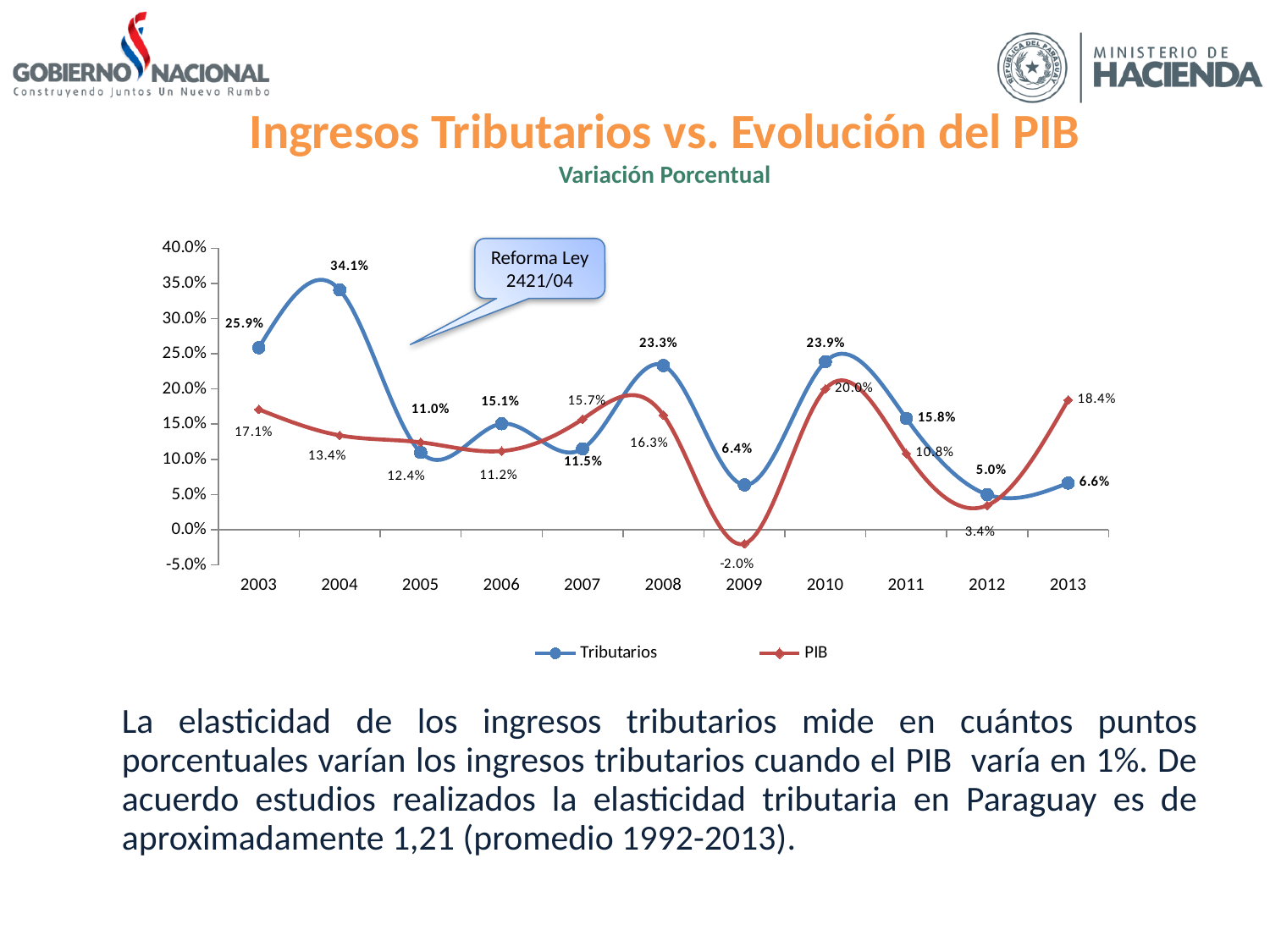

Ingresos Tributarios vs. Evolución del PIB
Variación Porcentual

### Chart

| Category | Tributarios | PIB |
|---|---|---|
| 2003 | 0.2587088009730887 | 0.171 |
| 2004 | 0.3407686713564906 | 0.13407982116520611 |
| 2005 | 0.10981172210959866 | 0.12423753976787077 |
| 2006 | 0.15064130814028154 | 0.11182207688010126 |
| 2007 | 0.11502726618802694 | 0.15717175417369678 |
| 2008 | 0.23328058600633295 | 0.1628849177434477 |
| 2009 | 0.06363671085629741 | -0.020035771467981855 |
| 2010 | 0.2388205398050287 | 0.19991975195211587 |
| 2011 | 0.15827175046878494 | 0.10816916078340588 |
| 2012 | 0.0499490141735246 | 0.03449558491406424 |
| 2013 | 0.0663121129649713 | 0.18435800000000024 |
Reforma Ley 2421/04
La elasticidad de los ingresos tributarios mide en cuántos puntos porcentuales varían los ingresos tributarios cuando el PIB  varía en 1%. De acuerdo estudios realizados la elasticidad tributaria en Paraguay es de aproximadamente 1,21 (promedio 1992-2013).